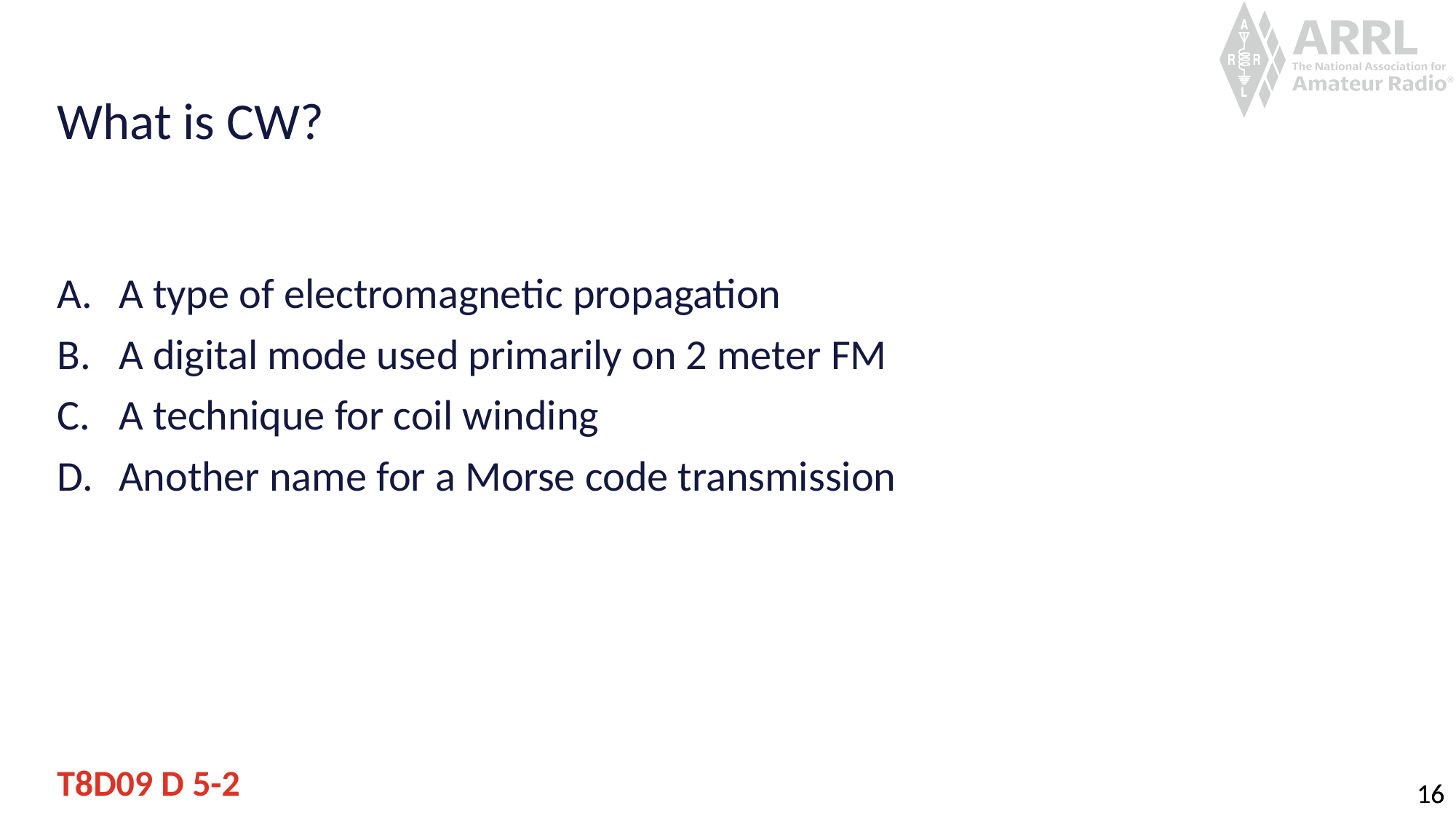

# What is CW?
A type of electromagnetic propagation
A digital mode used primarily on 2 meter FM
A technique for coil winding
Another name for a Morse code transmission
T8D09 D 5-2